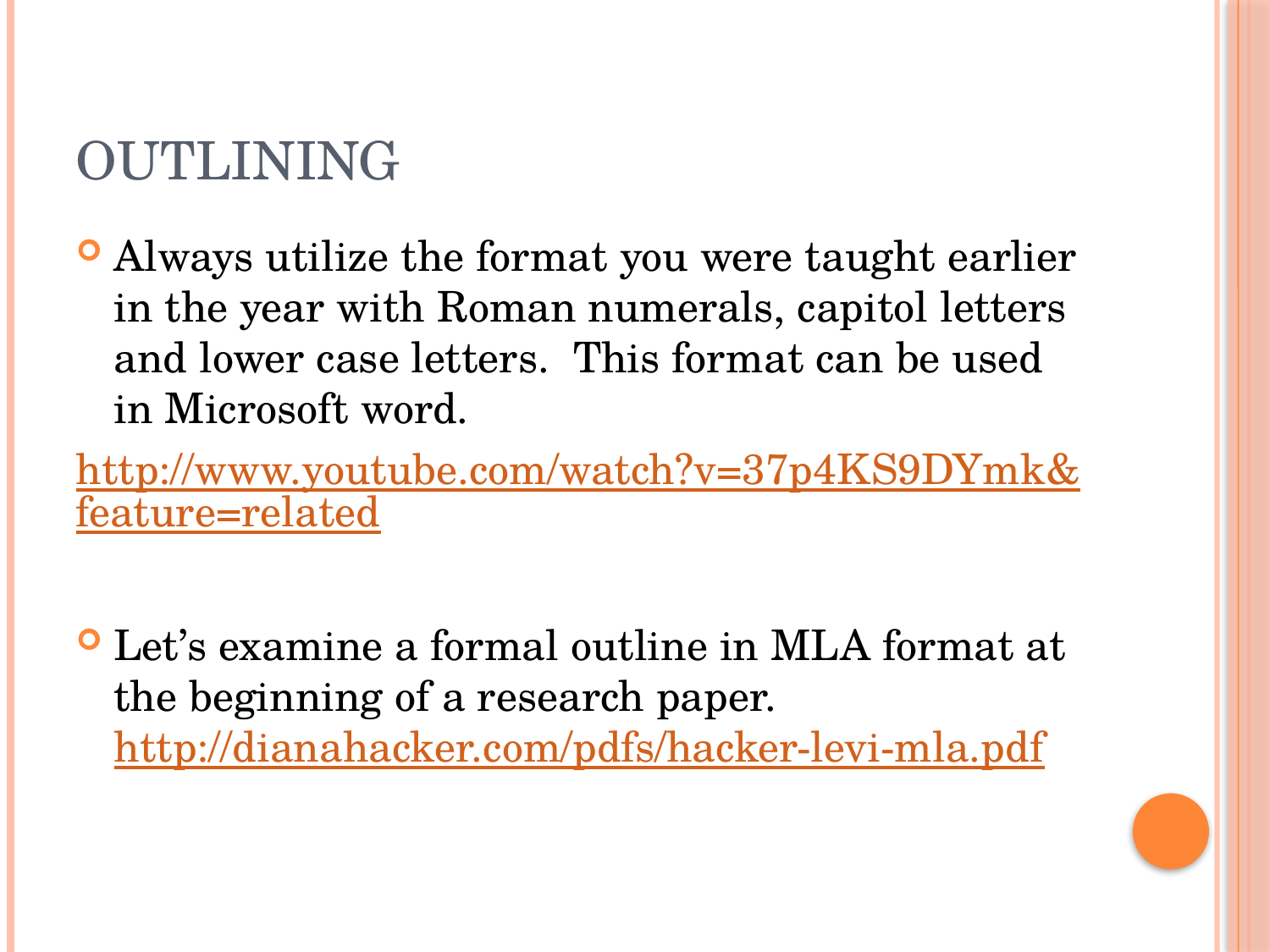

# Outlining
Always utilize the format you were taught earlier in the year with Roman numerals, capitol letters and lower case letters.  This format can be used in Microsoft word.
http://www.youtube.com/watch?v=37p4KS9DYmk&feature=related

Let’s examine a formal outline in MLA format at the beginning of a research paper. http://dianahacker.com/pdfs/hacker-levi-mla.pdf